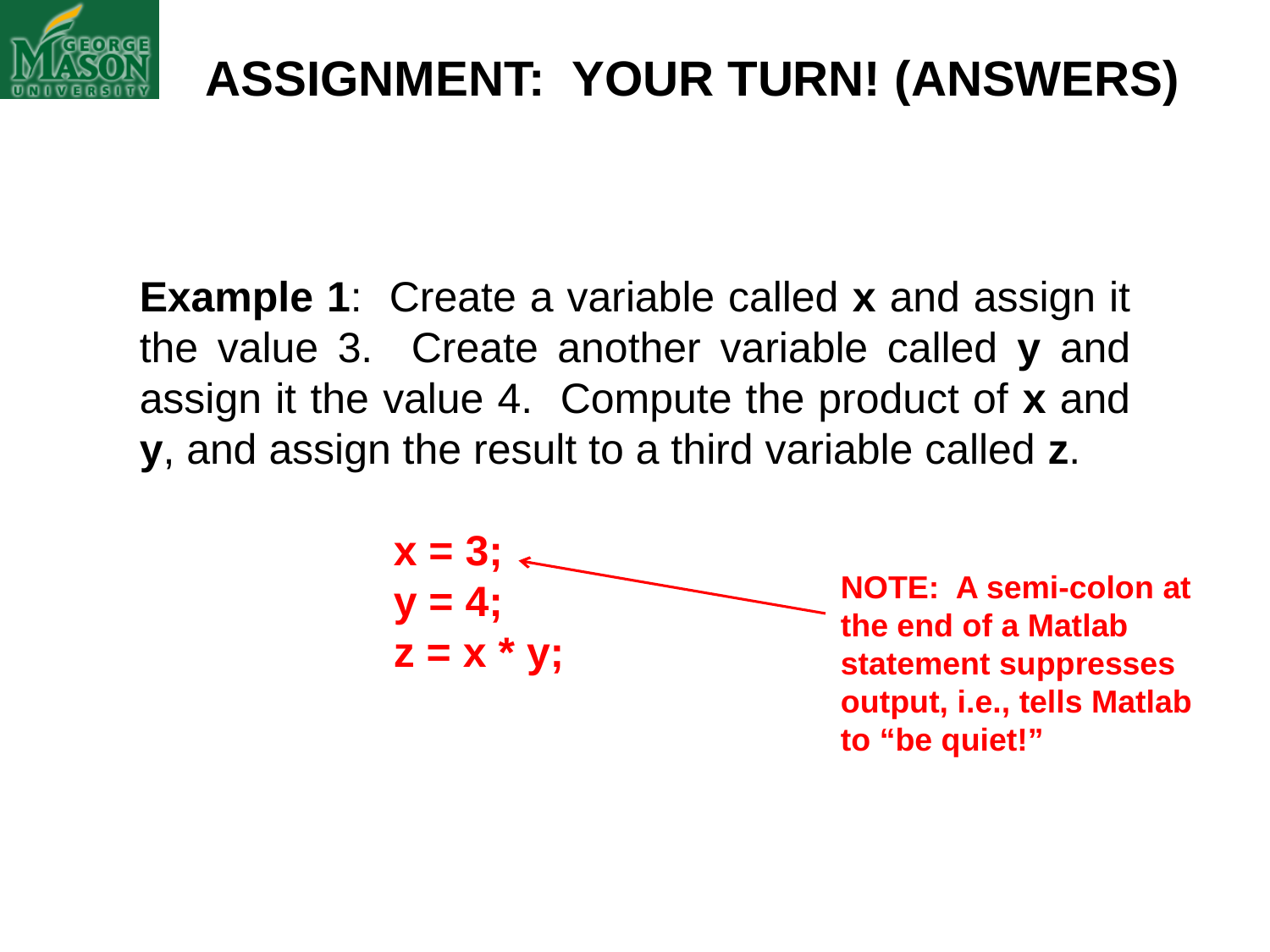

ASSIGNMENT:  YOUR TURN! (ANSWERS)
Example 1:  Create a variable called x and assign it the value 3.  Create another variable called y and assign it the value 4.  Compute the product of x and y, and assign the result to a third variable called z.

x = 3;
y = 4;
z = x * y;
NOTE:  A semi-colon at the end of a Matlab statement suppresses output, i.e., tells Matlab to “be quiet!”